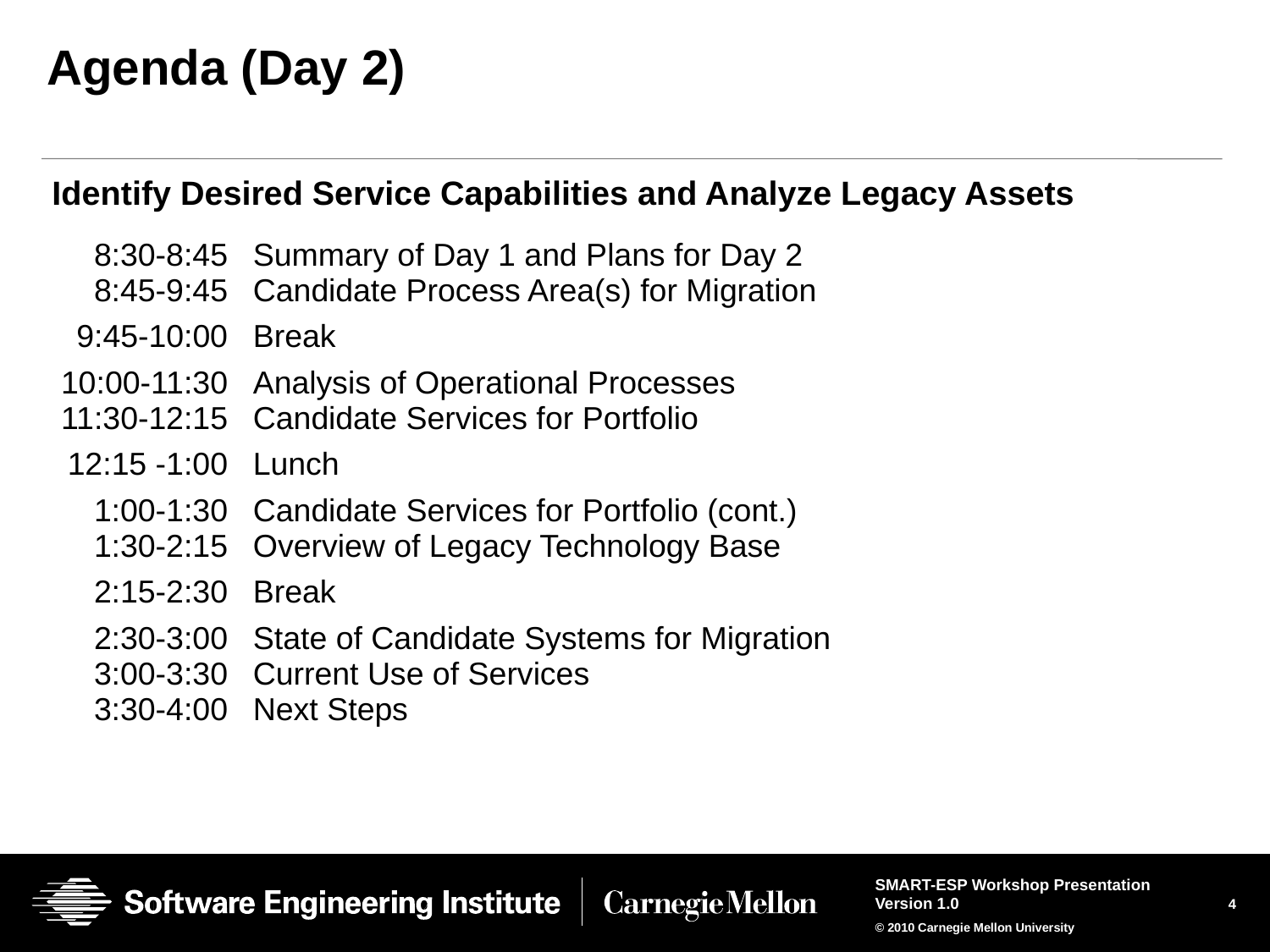

# Agenda (Day 2)
Identify Desired Service Capabilities and Analyze Legacy Assets
| 8:30-8:45 8:45-9:45 9:45-10:00 10:00-11:30 11:30-12:15 12:15 -1:00 1:00-1:30 1:30-2:15 2:15-2:30 2:30-3:00 3:00-3:30 3:30-4:00 | Summary of Day 1 and Plans for Day 2 Candidate Process Area(s) for Migration Break Analysis of Operational Processes Candidate Services for Portfolio Lunch Candidate Services for Portfolio (cont.) Overview of Legacy Technology Base Break State of Candidate Systems for Migration Current Use of Services Next Steps |
| --- | --- |